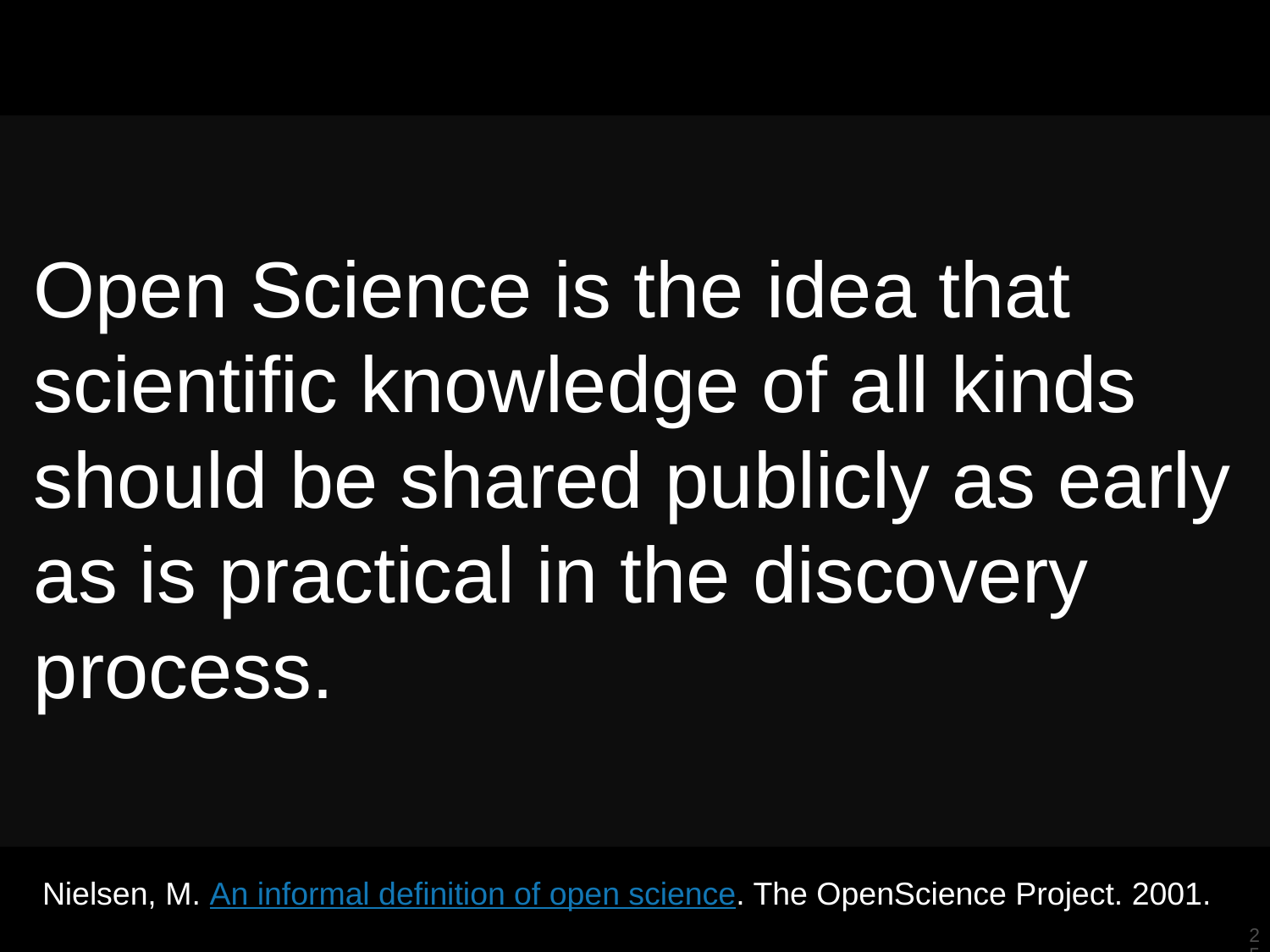

Open Science is the idea that scientific knowledge of all kinds should be shared publicly as early as is practical in the discovery process.
Nielsen, M. An informal definition of open science. The OpenScience Project. 2001.
25